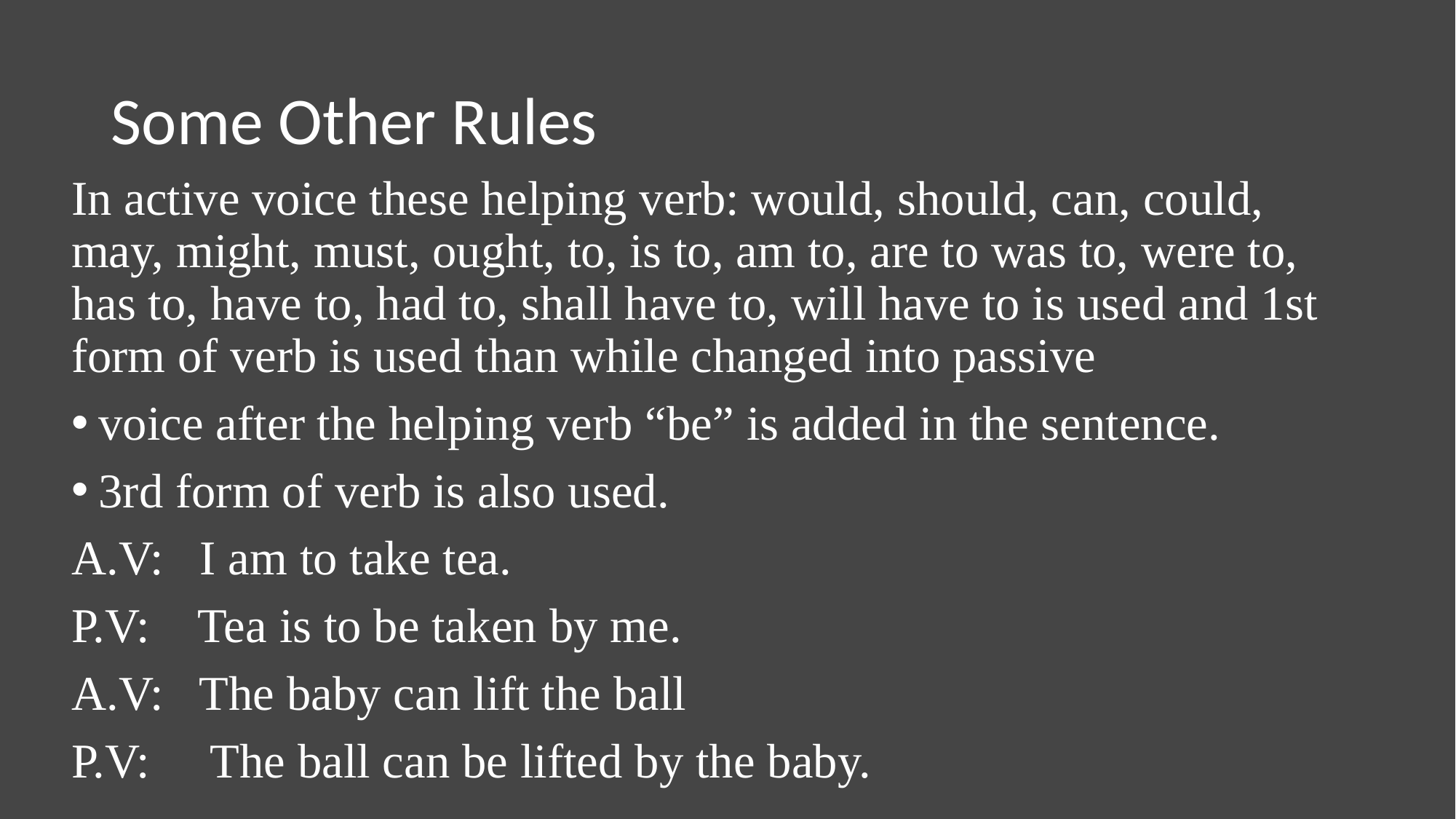

# Some Other Rules
In active voice these helping verb: would, should, can, could, may, might, must, ought, to, is to, am to, are to was to, were to, has to, have to, had to, shall have to, will have to is used and 1st form of verb is used than while changed into passive
voice after the helping verb “be” is added in the sentence.
3rd form of verb is also used.
A.V:   I am to take tea.
P.V:    Tea is to be taken by me.
A.V:   The baby can lift the ball
P.V:     The ball can be lifted by the baby.